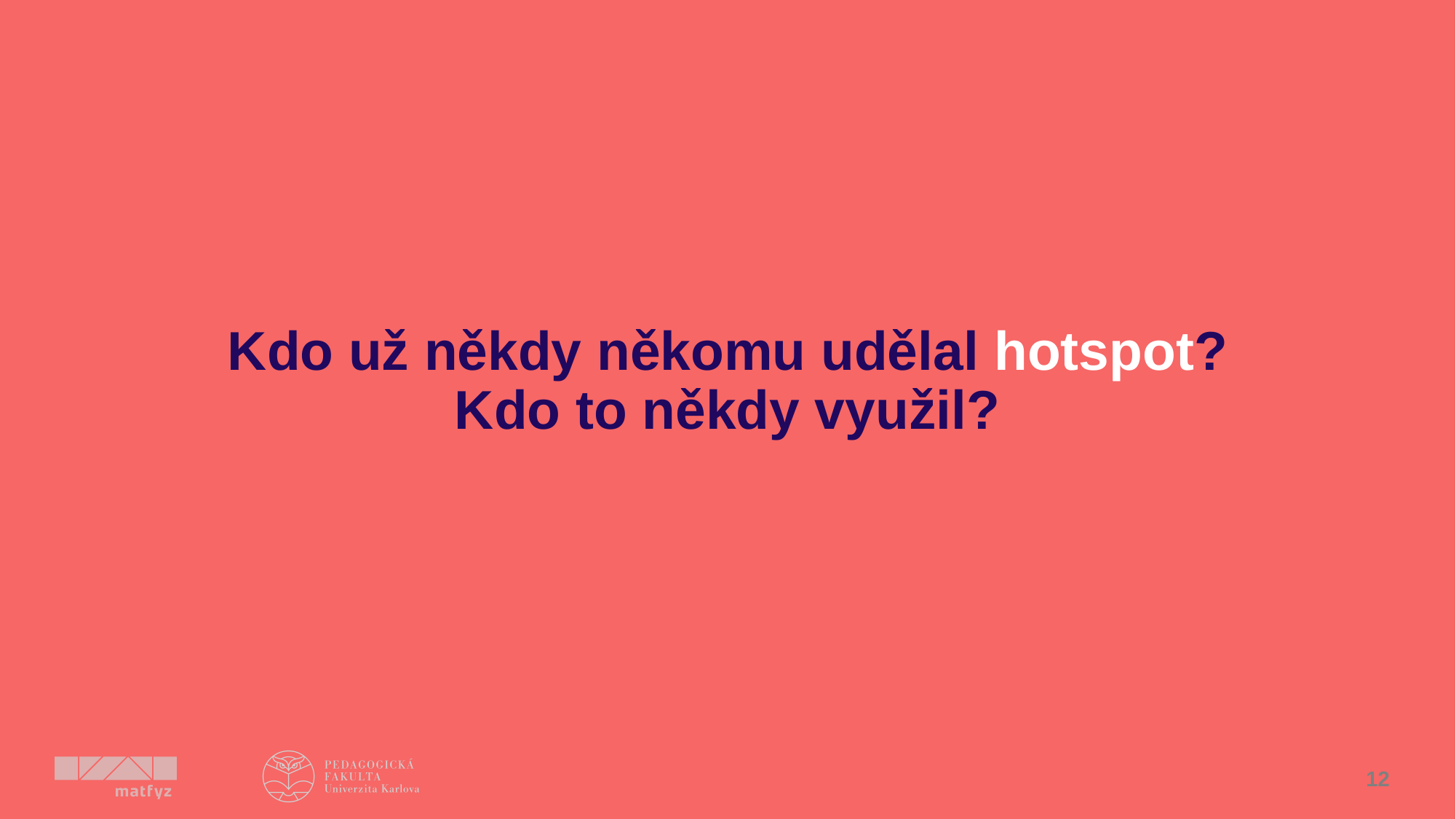

# Kdo už někdy někomu udělal hotspot? Kdo to někdy využil?
12